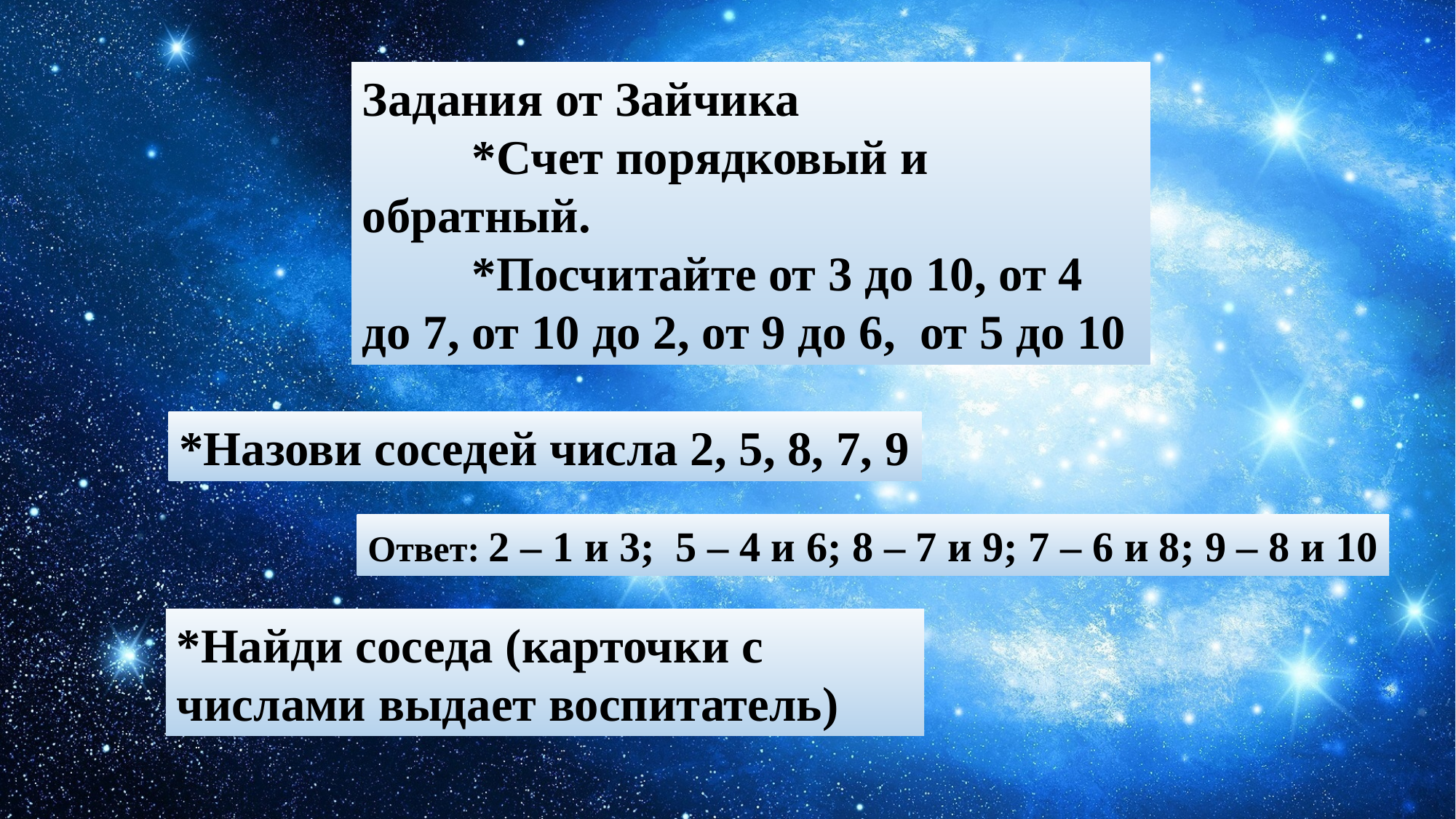

Задания от Зайчика
         *Счет порядковый и обратный.
         *Посчитайте от 3 до 10, от 4 до 7, от 10 до 2, от 9 до 6,  от 5 до 10
*Назови соседей числа 2, 5, 8, 7, 9
Ответ: 2 – 1 и 3;  5 – 4 и 6; 8 – 7 и 9; 7 – 6 и 8; 9 – 8 и 10
*Найди соседа (карточки с числами выдает воспитатель)